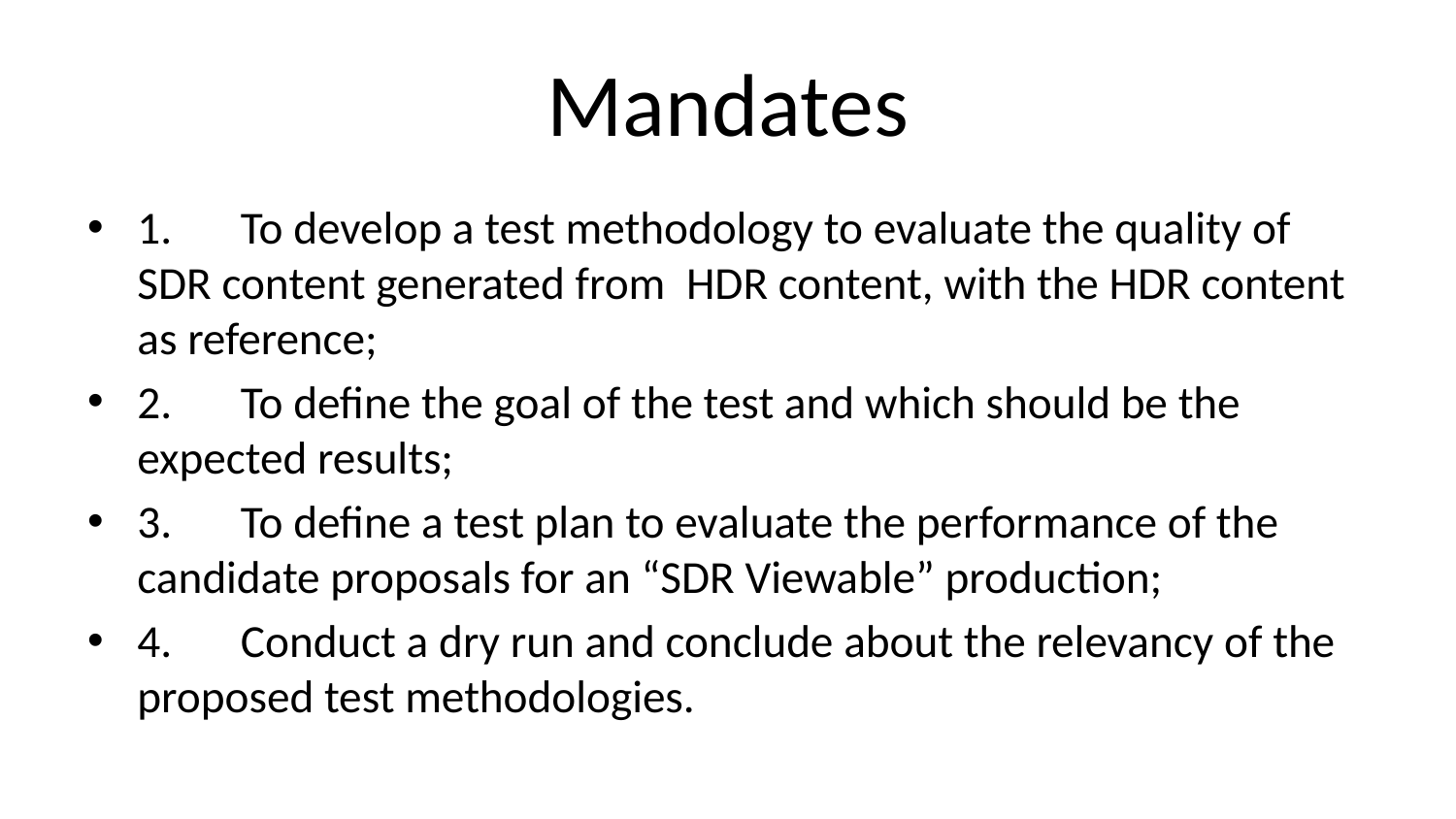

# Mandates
1.	To develop a test methodology to evaluate the quality of SDR content generated from  HDR content, with the HDR content as reference;
2.	To define the goal of the test and which should be the expected results;
3.	To define a test plan to evaluate the performance of the candidate proposals for an “SDR Viewable” production;
4.	Conduct a dry run and conclude about the relevancy of the proposed test methodologies.